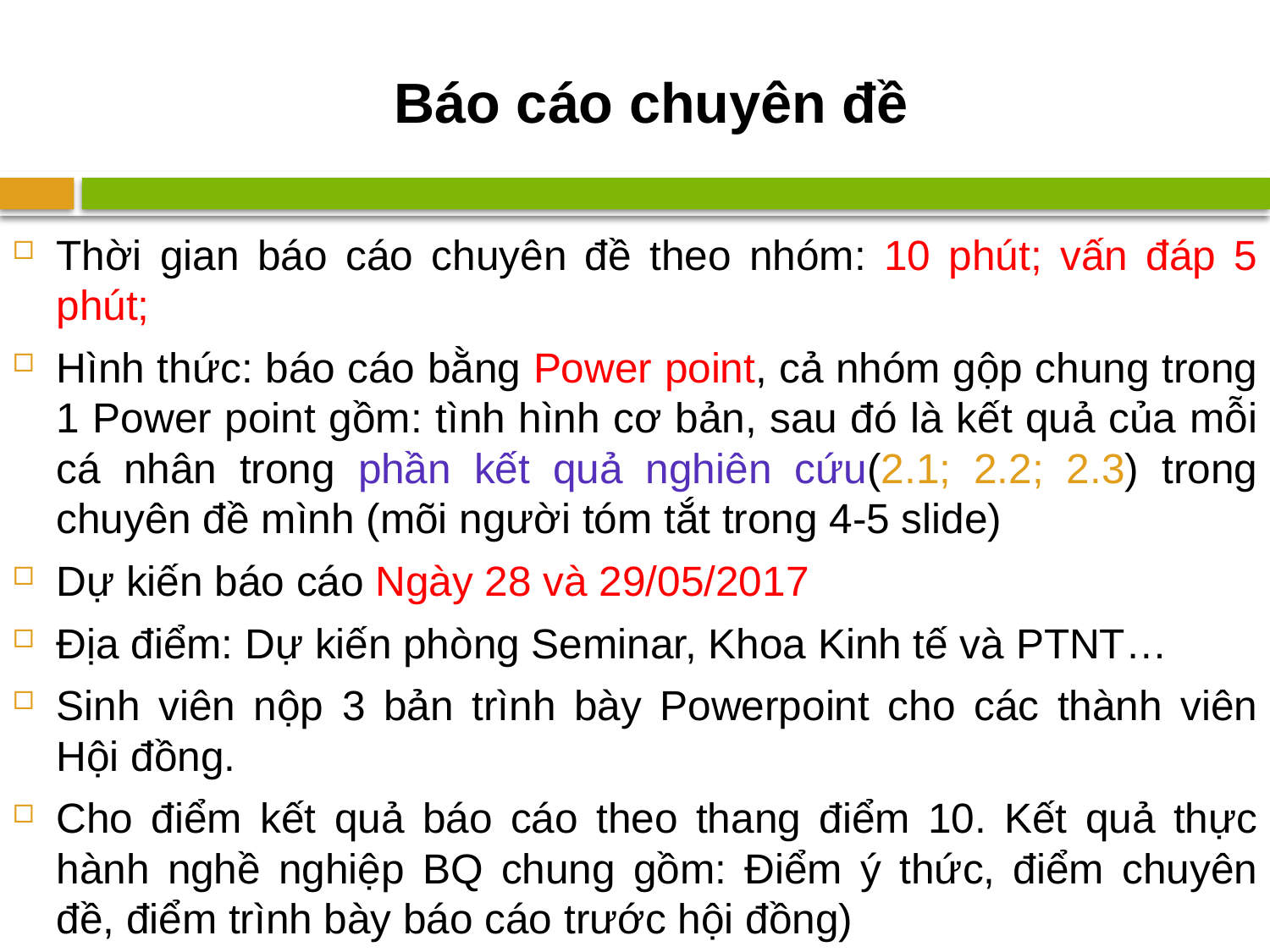

# Báo cáo chuyên đề
Thời gian báo cáo chuyên đề theo nhóm: 10 phút; vấn đáp 5 phút;
Hình thức: báo cáo bằng Power point, cả nhóm gộp chung trong 1 Power point gồm: tình hình cơ bản, sau đó là kết quả của mỗi cá nhân trong phần kết quả nghiên cứu(2.1; 2.2; 2.3) trong chuyên đề mình (mõi người tóm tắt trong 4-5 slide)
Dự kiến báo cáo Ngày 28 và 29/05/2017
Địa điểm: Dự kiến phòng Seminar, Khoa Kinh tế và PTNT…
Sinh viên nộp 3 bản trình bày Powerpoint cho các thành viên Hội đồng.
Cho điểm kết quả báo cáo theo thang điểm 10. Kết quả thực hành nghề nghiệp BQ chung gồm: Điểm ý thức, điểm chuyên đề, điểm trình bày báo cáo trước hội đồng)